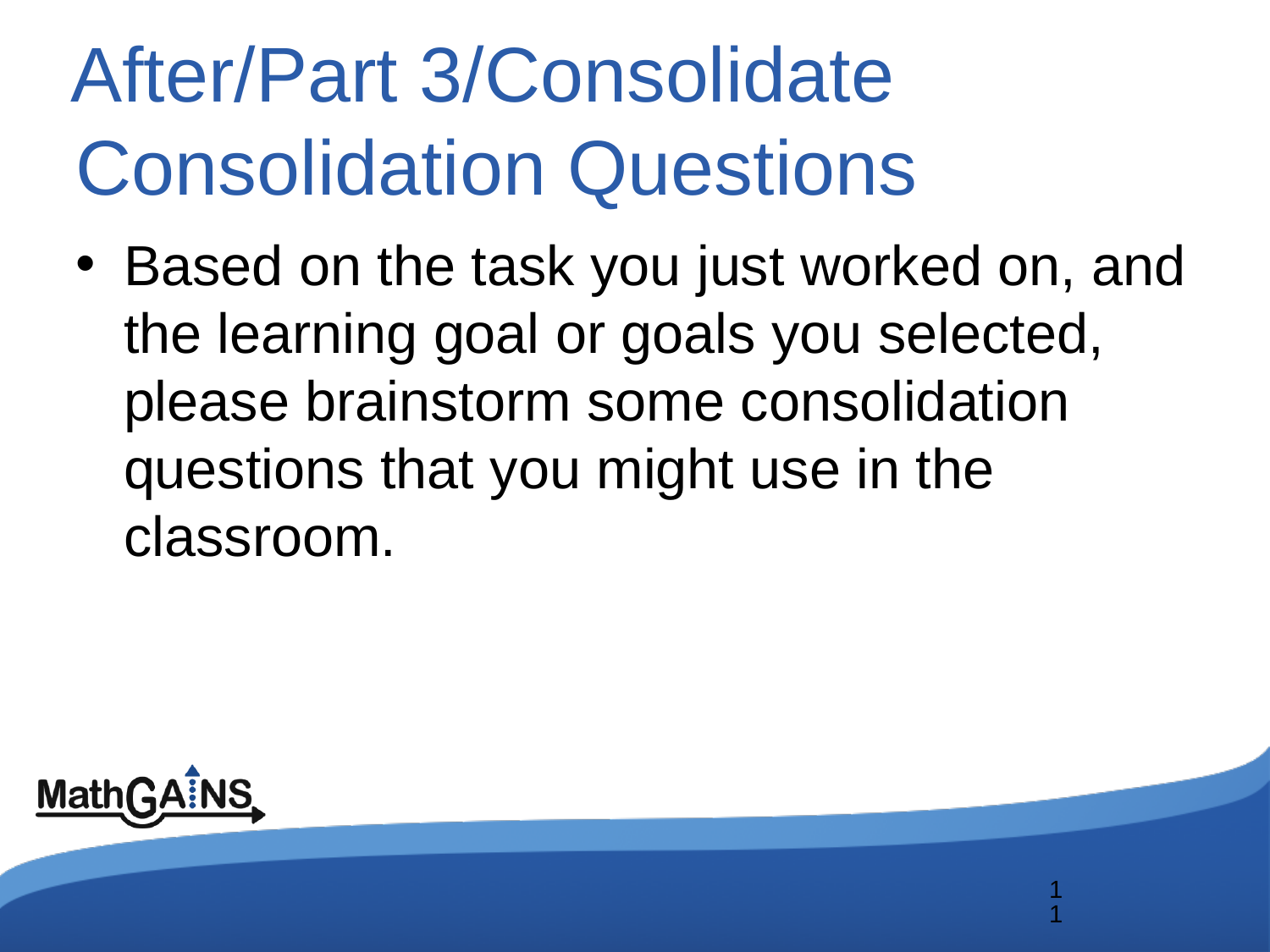

# After/Part 3/Consolidate Consolidation Questions
Based on the task you just worked on, and the learning goal or goals you selected, please brainstorm some consolidation questions that you might use in the classroom.
11